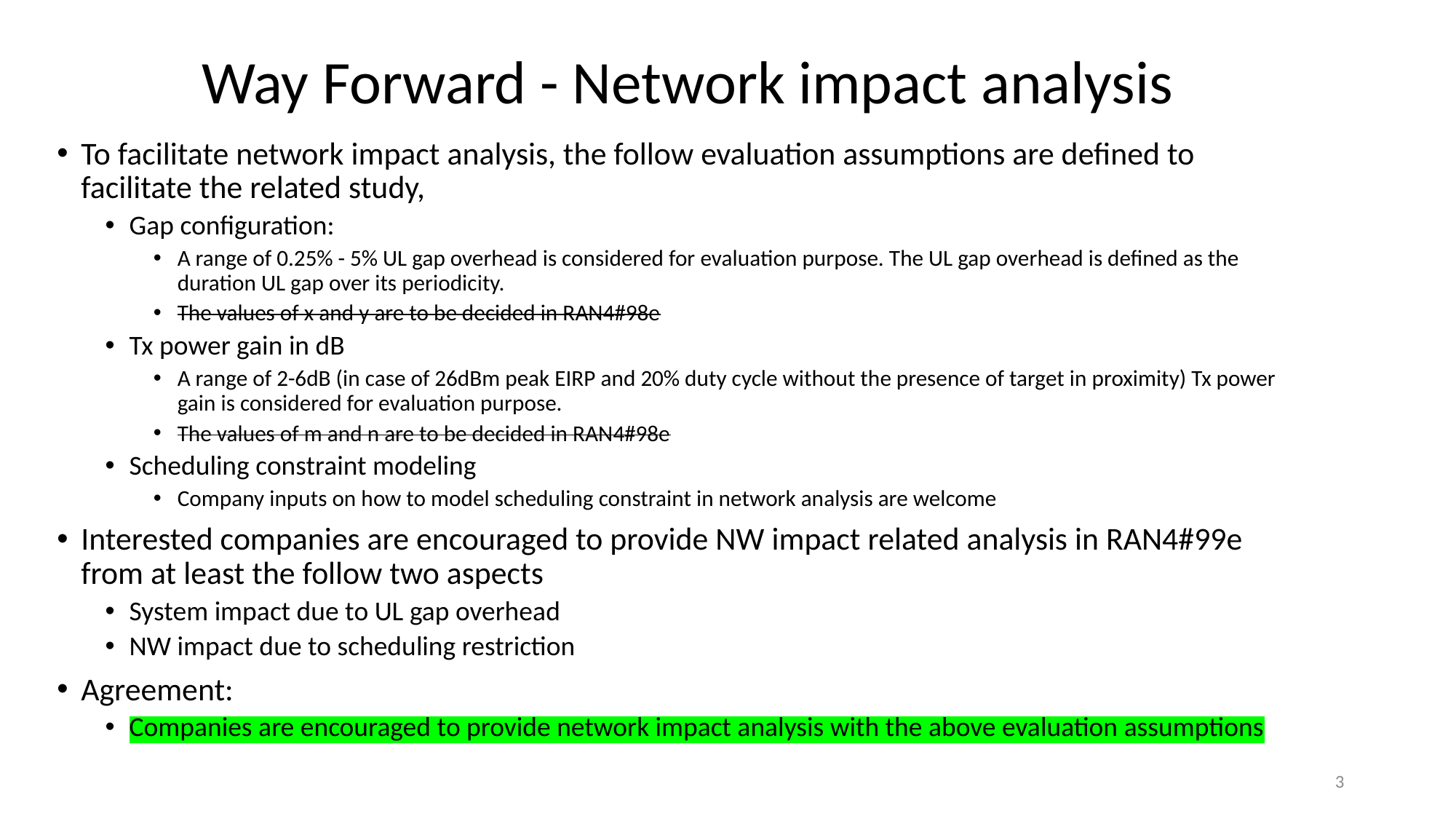

# Way Forward - Network impact analysis
To facilitate network impact analysis, the follow evaluation assumptions are defined to facilitate the related study,
Gap configuration:
A range of 0.25% - 5% UL gap overhead is considered for evaluation purpose. The UL gap overhead is defined as the duration UL gap over its periodicity.
The values of x and y are to be decided in RAN4#98e
Tx power gain in dB
A range of 2-6dB (in case of 26dBm peak EIRP and 20% duty cycle without the presence of target in proximity) Tx power gain is considered for evaluation purpose.
The values of m and n are to be decided in RAN4#98e
Scheduling constraint modeling
Company inputs on how to model scheduling constraint in network analysis are welcome
Interested companies are encouraged to provide NW impact related analysis in RAN4#99e from at least the follow two aspects
System impact due to UL gap overhead
NW impact due to scheduling restriction
Agreement:
Companies are encouraged to provide network impact analysis with the above evaluation assumptions

3